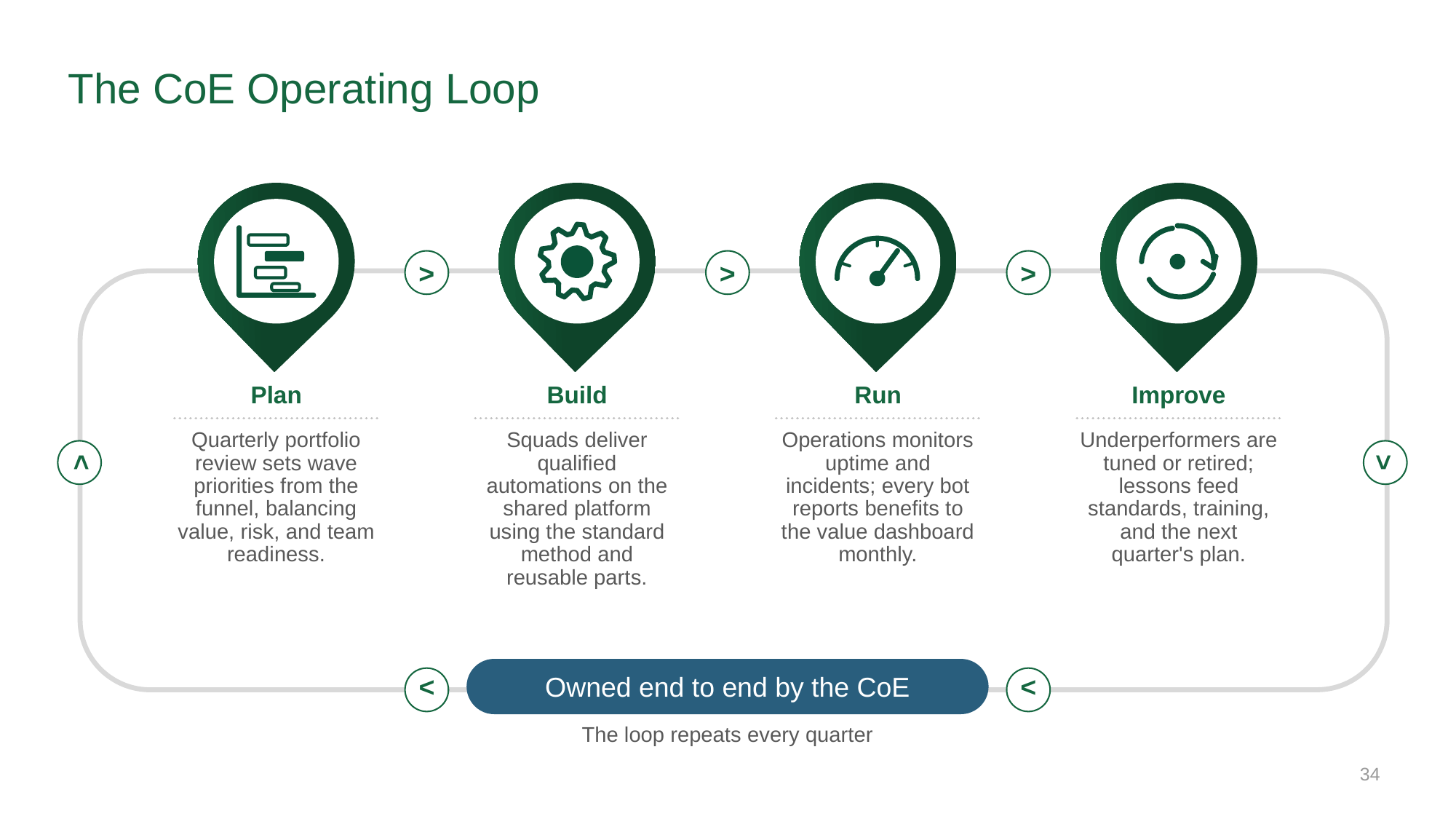

# The CoE Operating Loop

>
>
>

Plan
Build
Run
Improve
Quarterly portfolio review sets wave priorities from the funnel, balancing value, risk, and team readiness.
Squads deliver qualified automations on the shared platform using the standard method and reusable parts.
Operations monitors uptime and incidents; every bot reports benefits to the value dashboard monthly.
Underperformers are tuned or retired; lessons feed standards, training, and the next quarter's plan.
>
>
Owned end to end by the CoE
>
>
The loop repeats every quarter
34